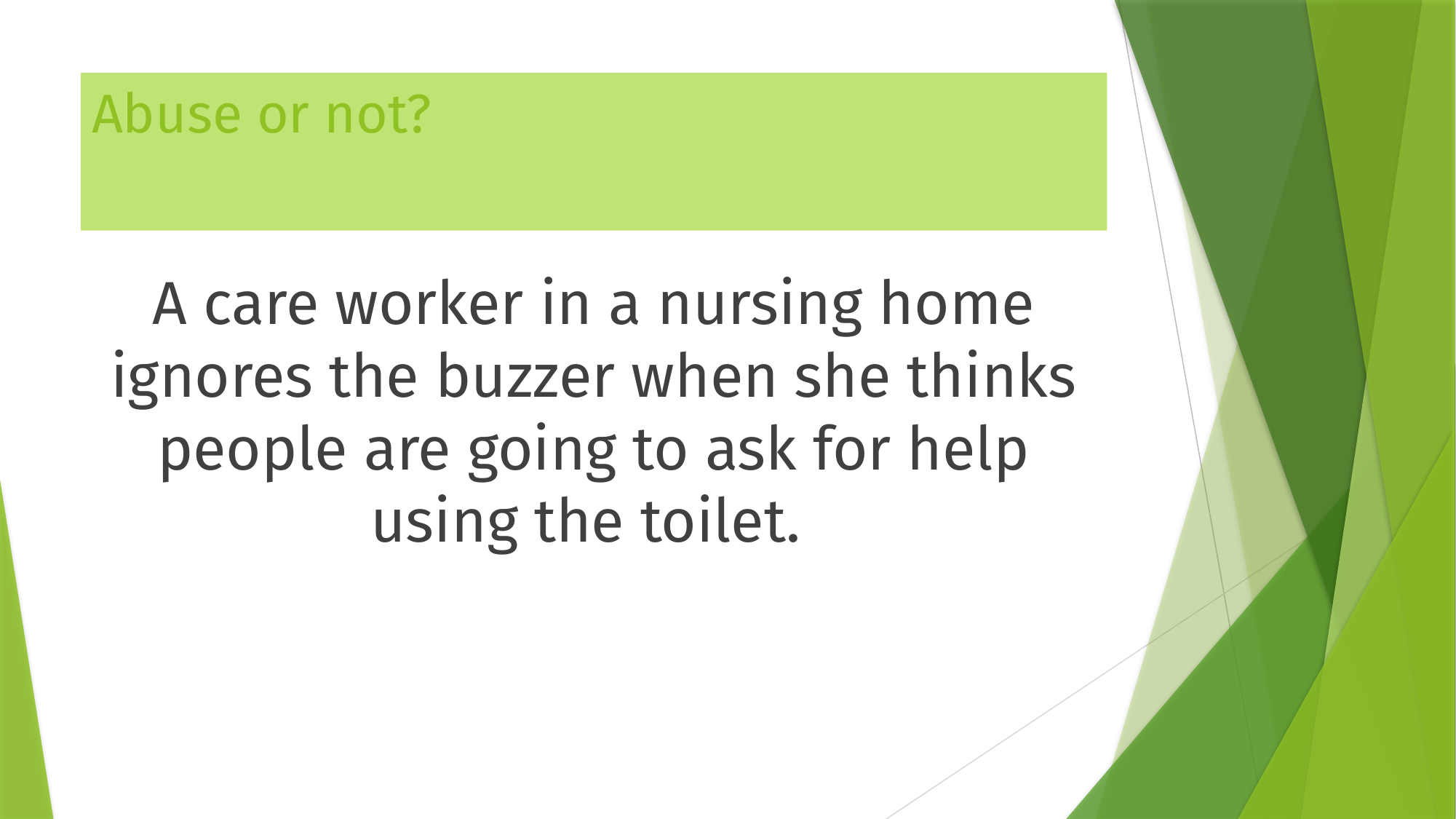

# Abuse or not?
A care worker in a nursing home ignores the buzzer when she thinks people are going to ask for help using the toilet.